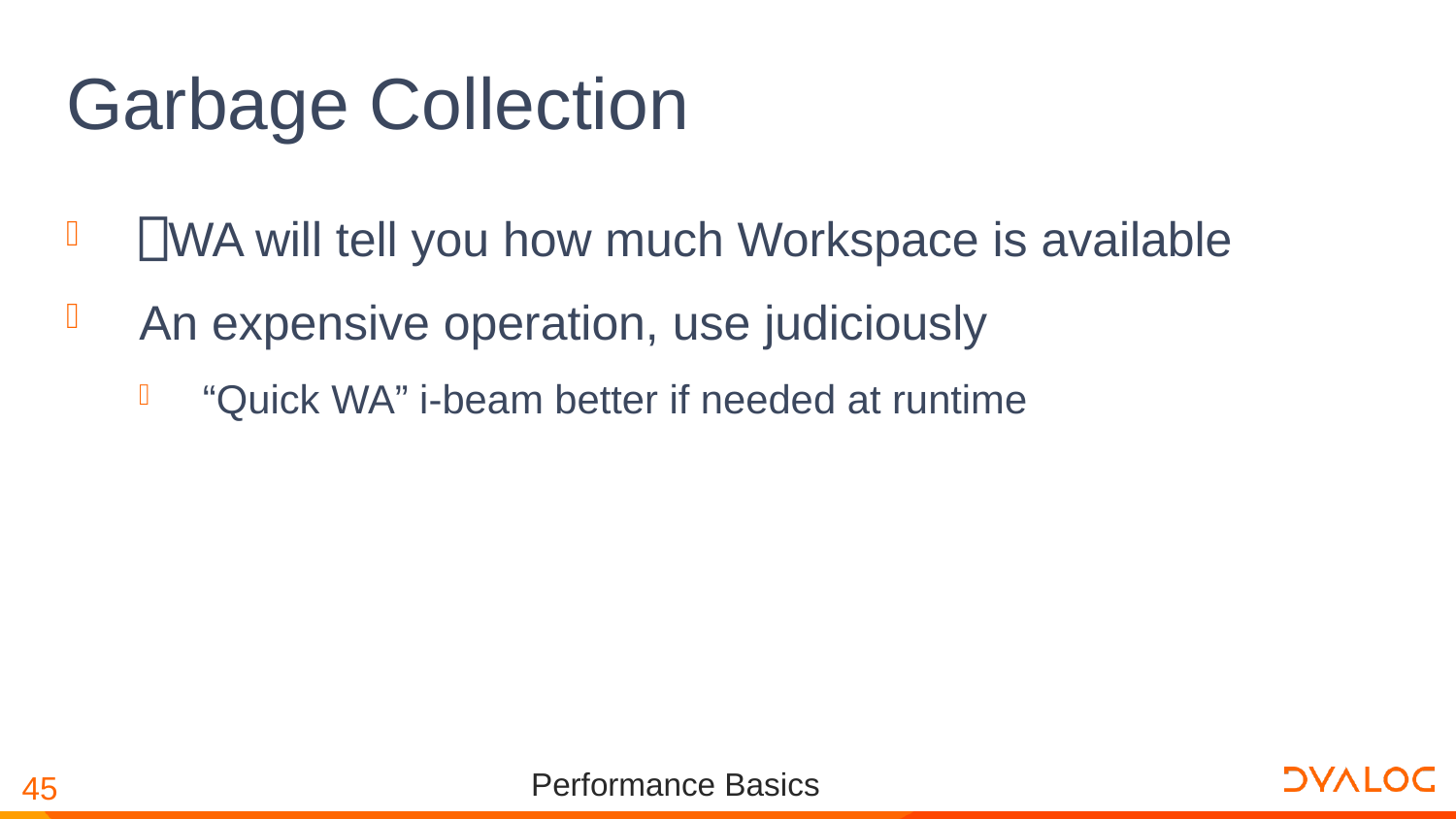

# Garbage Collection
⎕WA will tell you how much Workspace is available
An expensive operation, use judiciously
“Quick WA” i-beam better if needed at runtime